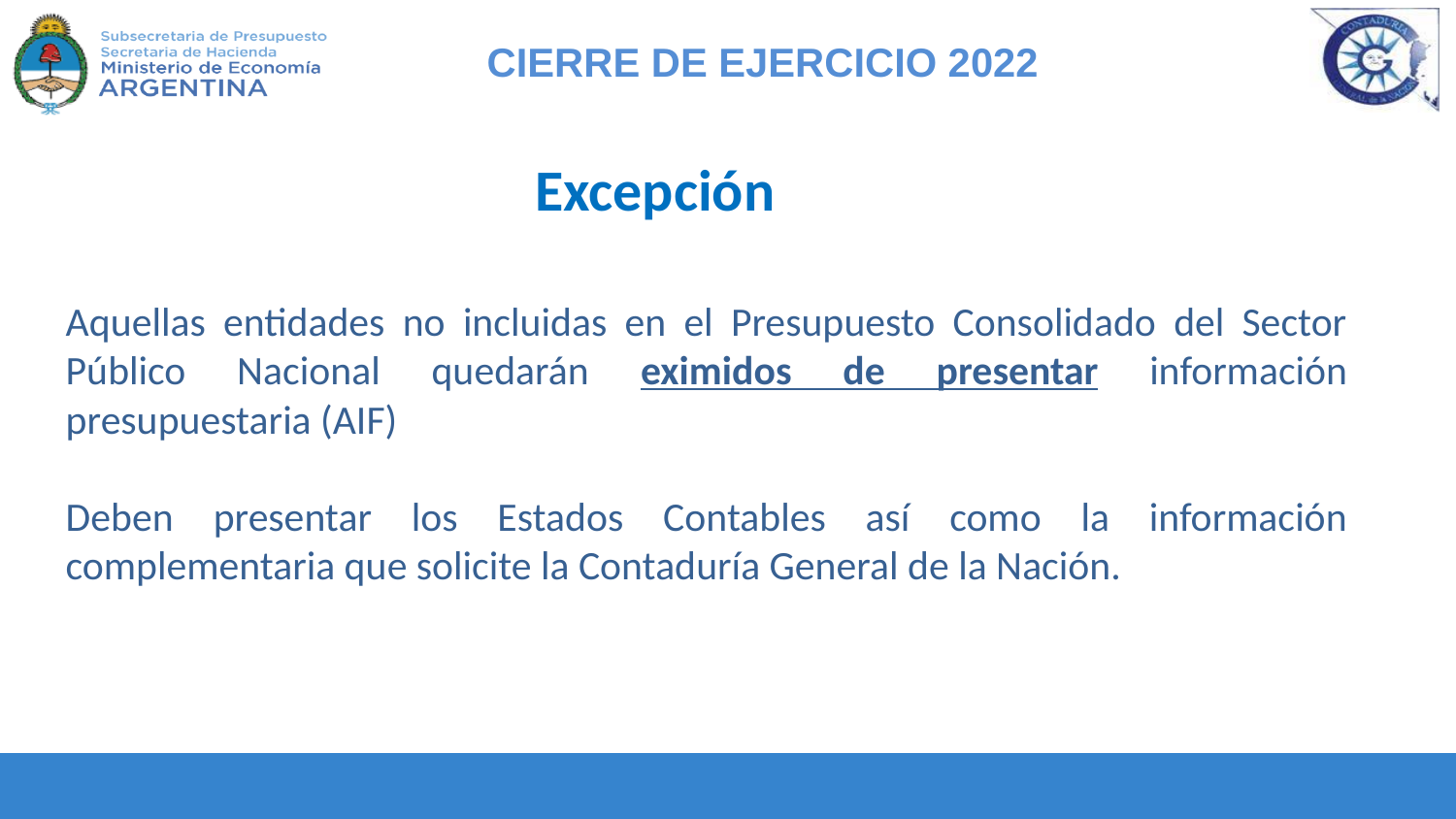

Excepción
Aquellas entidades no incluidas en el Presupuesto Consolidado del Sector Público Nacional quedarán eximidos de presentar información presupuestaria (AIF)

Deben presentar los Estados Contables así como la información complementaria que solicite la Contaduría General de la Nación.